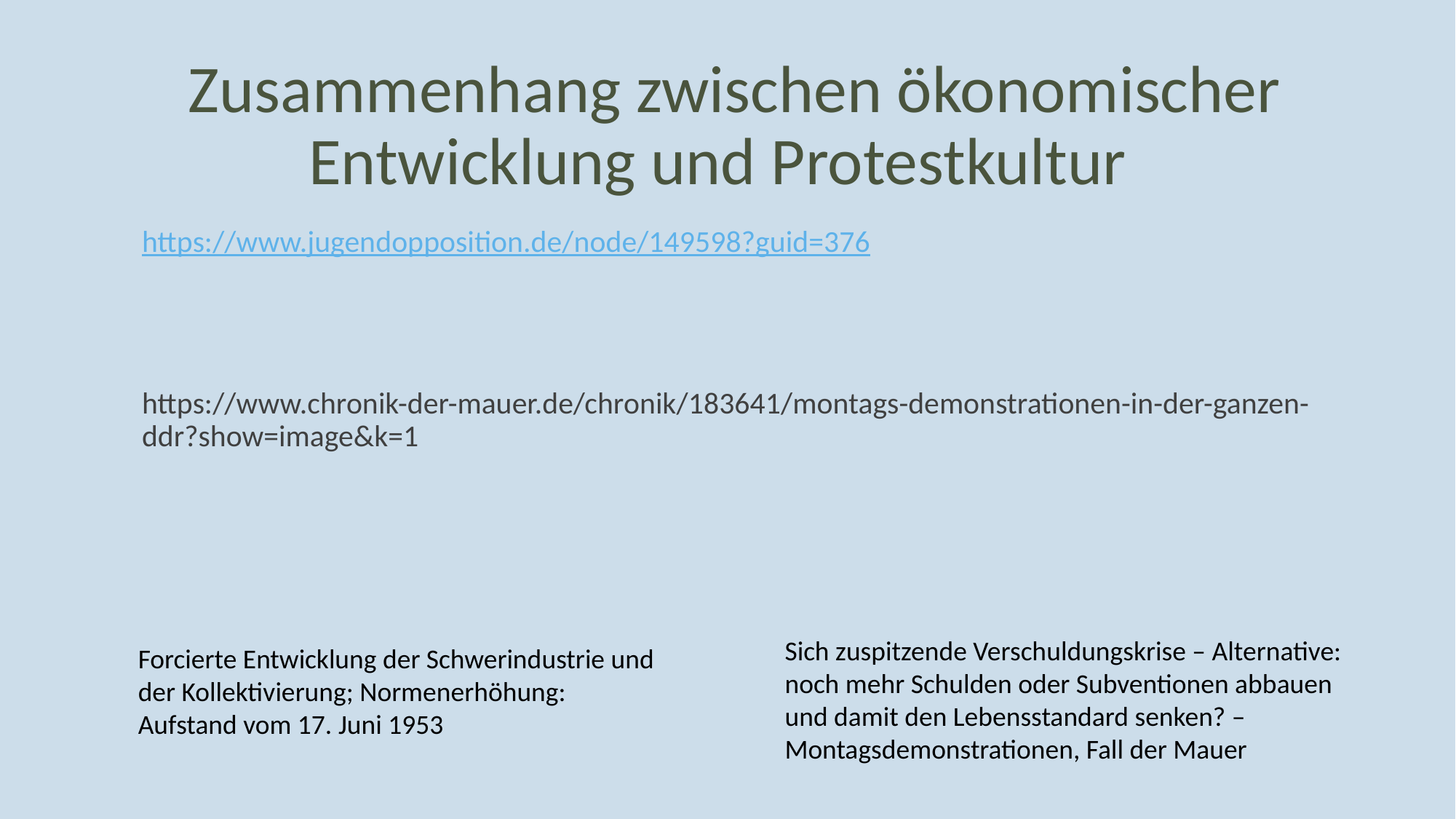

Zusammenhang zwischen ökonomischer Entwicklung und Protestkultur
https://www.jugendopposition.de/node/149598?guid=376

https://www.chronik-der-mauer.de/chronik/183641/montags-demonstrationen-in-der-ganzen-ddr?show=image&k=1
Sich zuspitzende Verschuldungskrise – Alternative: noch mehr Schulden oder Subventionen abbauen und damit den Lebensstandard senken? – Montagsdemonstrationen, Fall der Mauer
Forcierte Entwicklung der Schwerindustrie und der Kollektivierung; Normenerhöhung:
Aufstand vom 17. Juni 1953